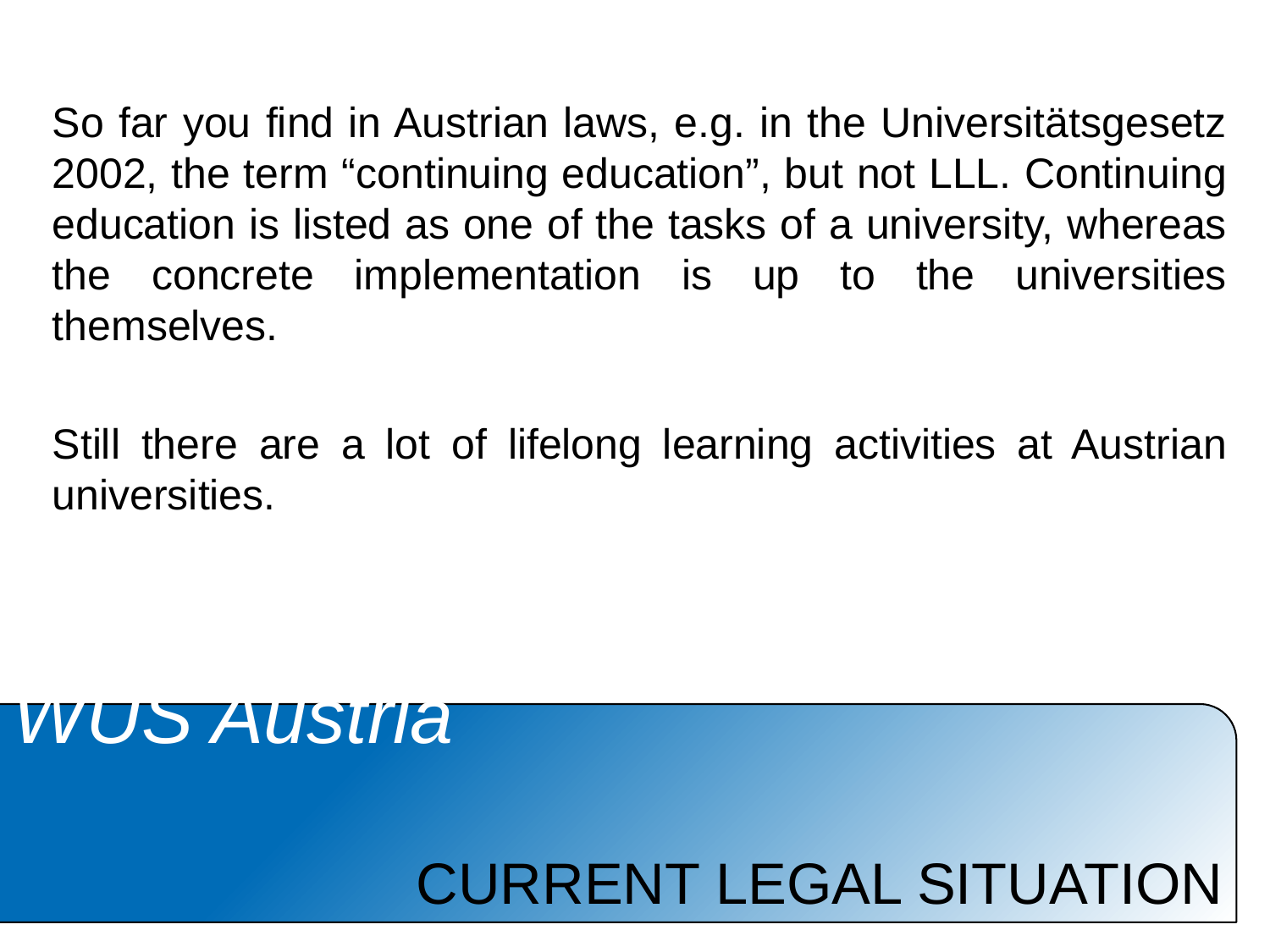

So far you find in Austrian laws, e.g. in the Universitätsgesetz 2002, the term “continuing education”, but not LLL. Continuing education is listed as one of the tasks of a university, whereas the concrete implementation is up to the universities themselves.

Still there are a lot of lifelong learning activities at Austrian universities.

# CURRENT LEGAL SITUATION